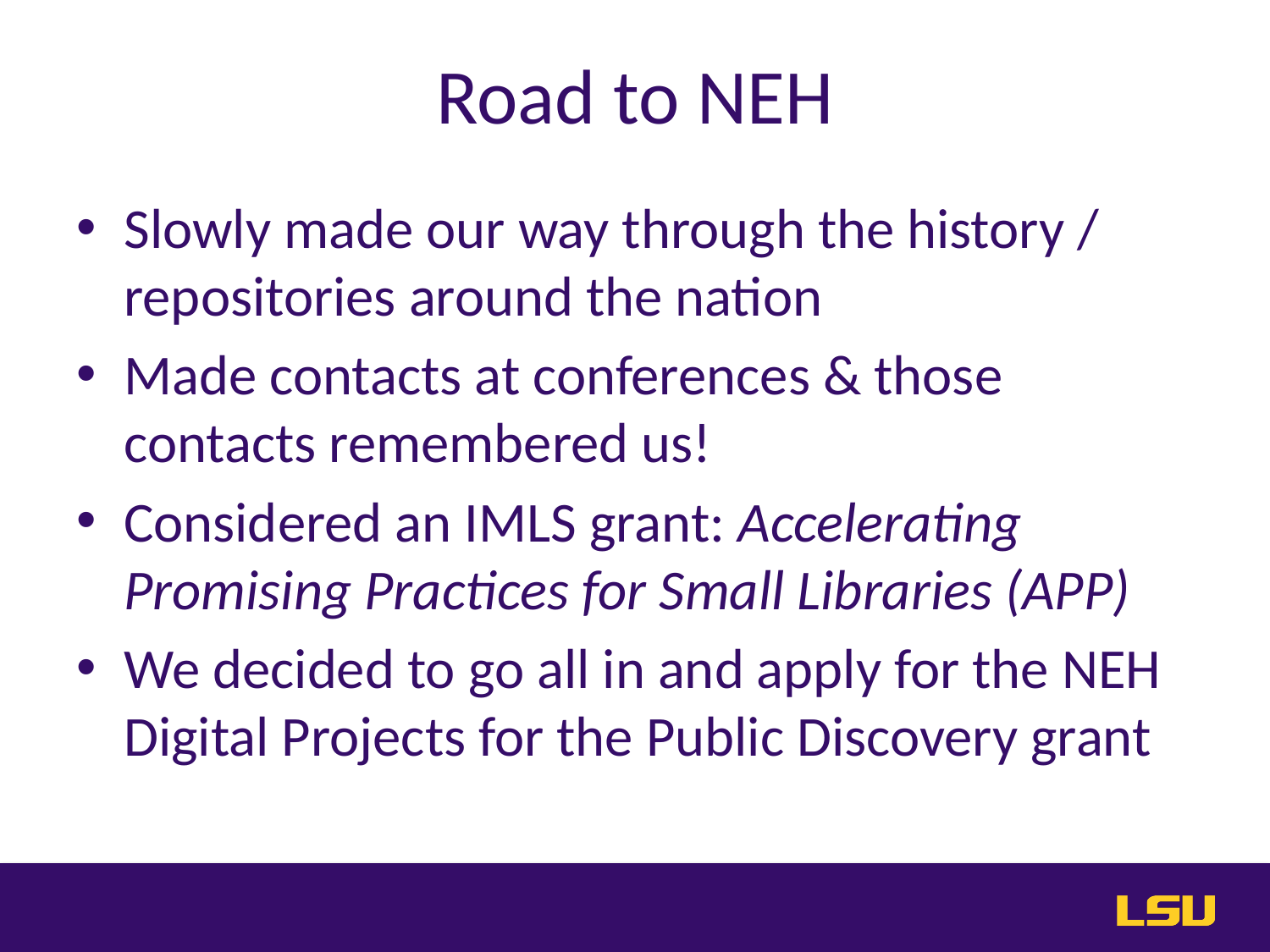

# Road to NEH
Slowly made our way through the history / repositories around the nation
Made contacts at conferences & those contacts remembered us!
Considered an IMLS grant: Accelerating Promising Practices for Small Libraries (APP)
We decided to go all in and apply for the NEH Digital Projects for the Public Discovery grant